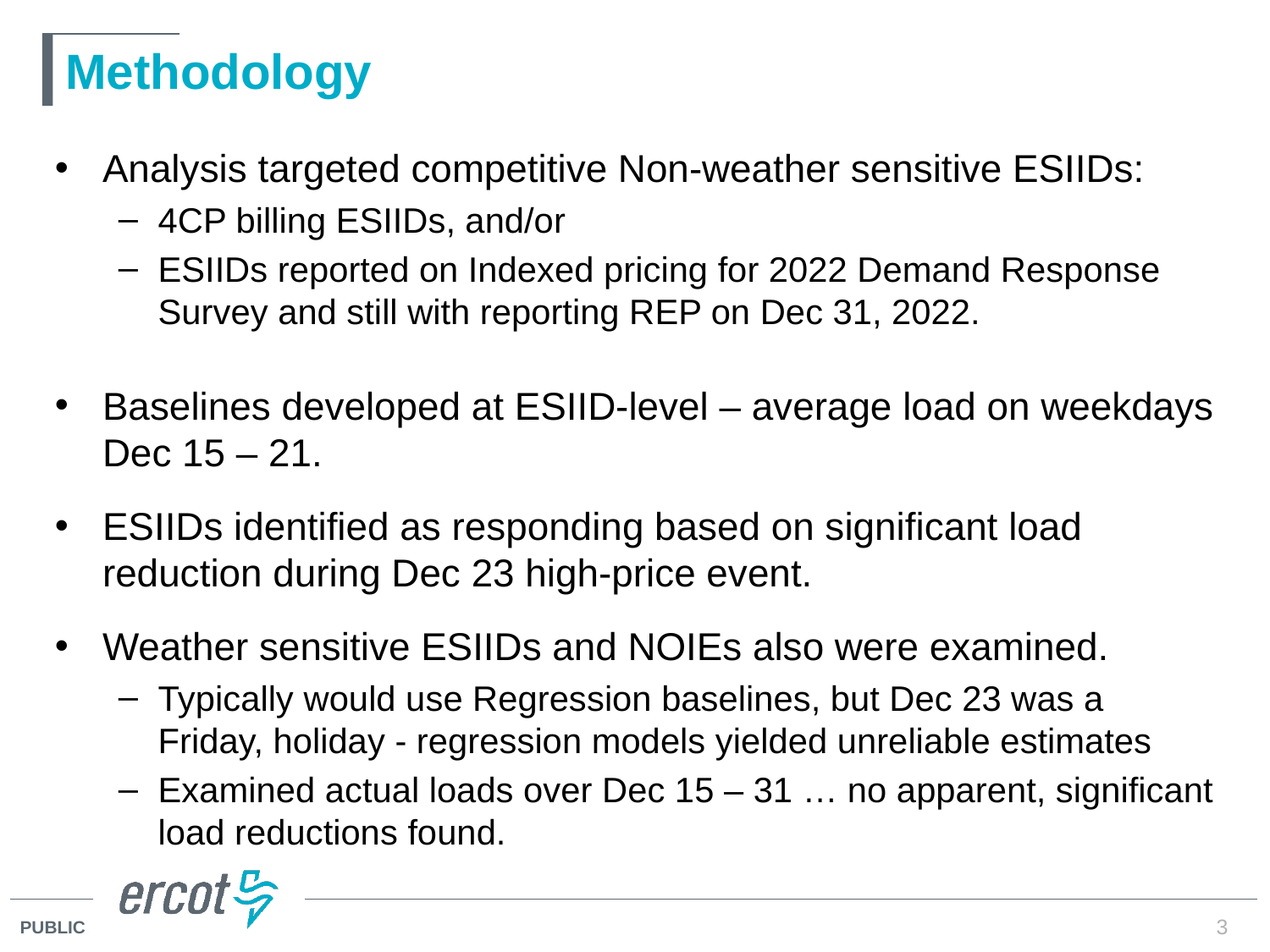

# Methodology
Analysis targeted competitive Non-weather sensitive ESIIDs:
4CP billing ESIIDs, and/or
ESIIDs reported on Indexed pricing for 2022 Demand Response Survey and still with reporting REP on Dec 31, 2022.

Baselines developed at ESIID-level – average load on weekdays Dec 15 – 21.

ESIIDs identified as responding based on significant load reduction during Dec 23 high-price event.

Weather sensitive ESIIDs and NOIEs also were examined.
Typically would use Regression baselines, but Dec 23 was a Friday, holiday - regression models yielded unreliable estimates
Examined actual loads over Dec 15 – 31 … no apparent, significant load reductions found.

3